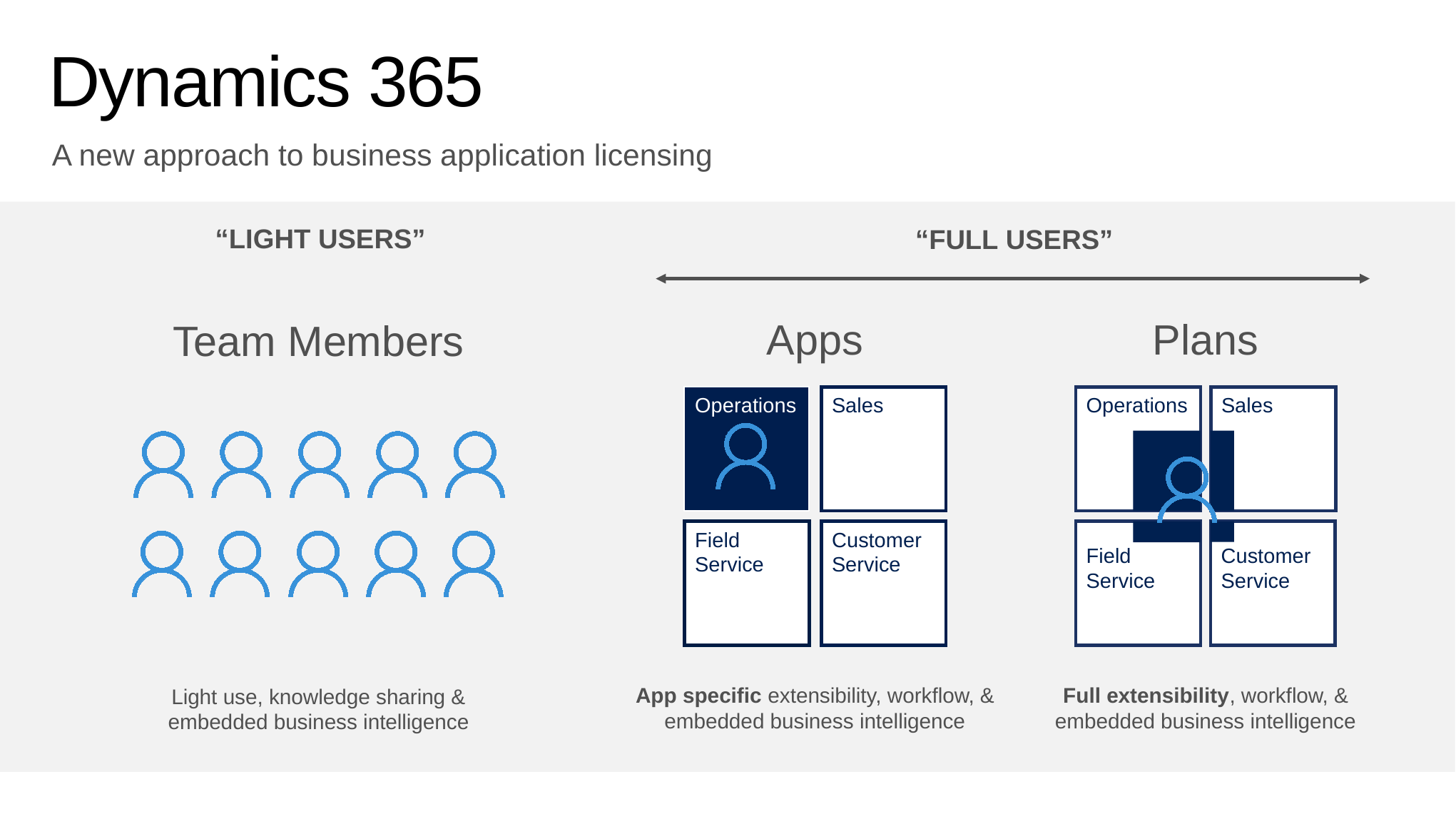

# Dynamics 365
A new approach to business application licensing

“LIGHT USERS”
“FULL USERS”
Apps
Plans
Team Members
Sales
Operations

Field Service
Customer Service

Operations
Sales
Field Service
Customer Service

Full extensibility, workflow, & embedded business intelligence
App specific extensibility, workflow, & embedded business intelligence
Light use, knowledge sharing & embedded business intelligence